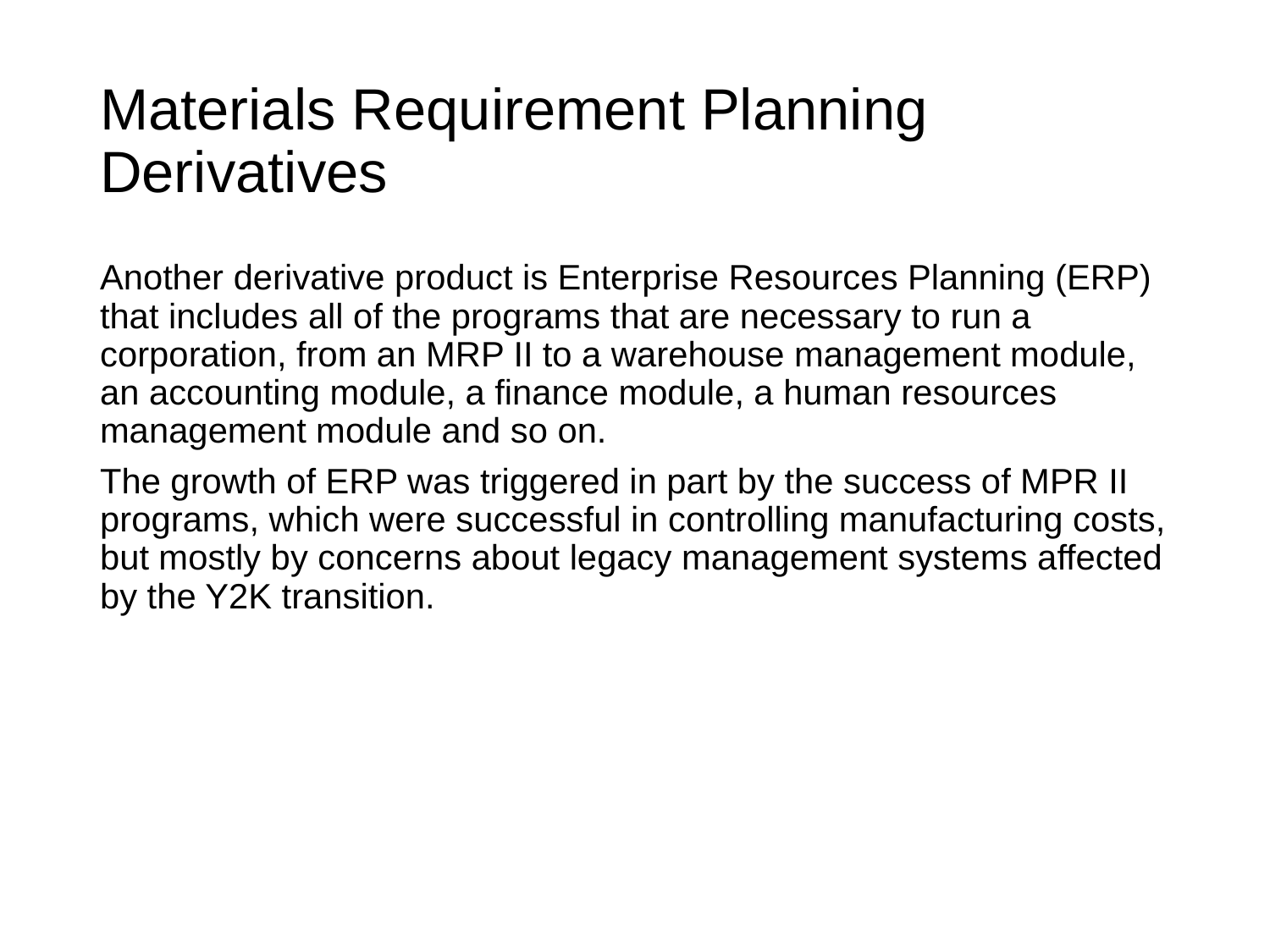

# Materials Requirement Planning Derivatives
Another derivative product is Enterprise Resources Planning (ERP) that includes all of the programs that are necessary to run a corporation, from an MRP II to a warehouse management module, an accounting module, a finance module, a human resources management module and so on.
The growth of ERP was triggered in part by the success of MPR II programs, which were successful in controlling manufacturing costs, but mostly by concerns about legacy management systems affected by the Y2K transition.